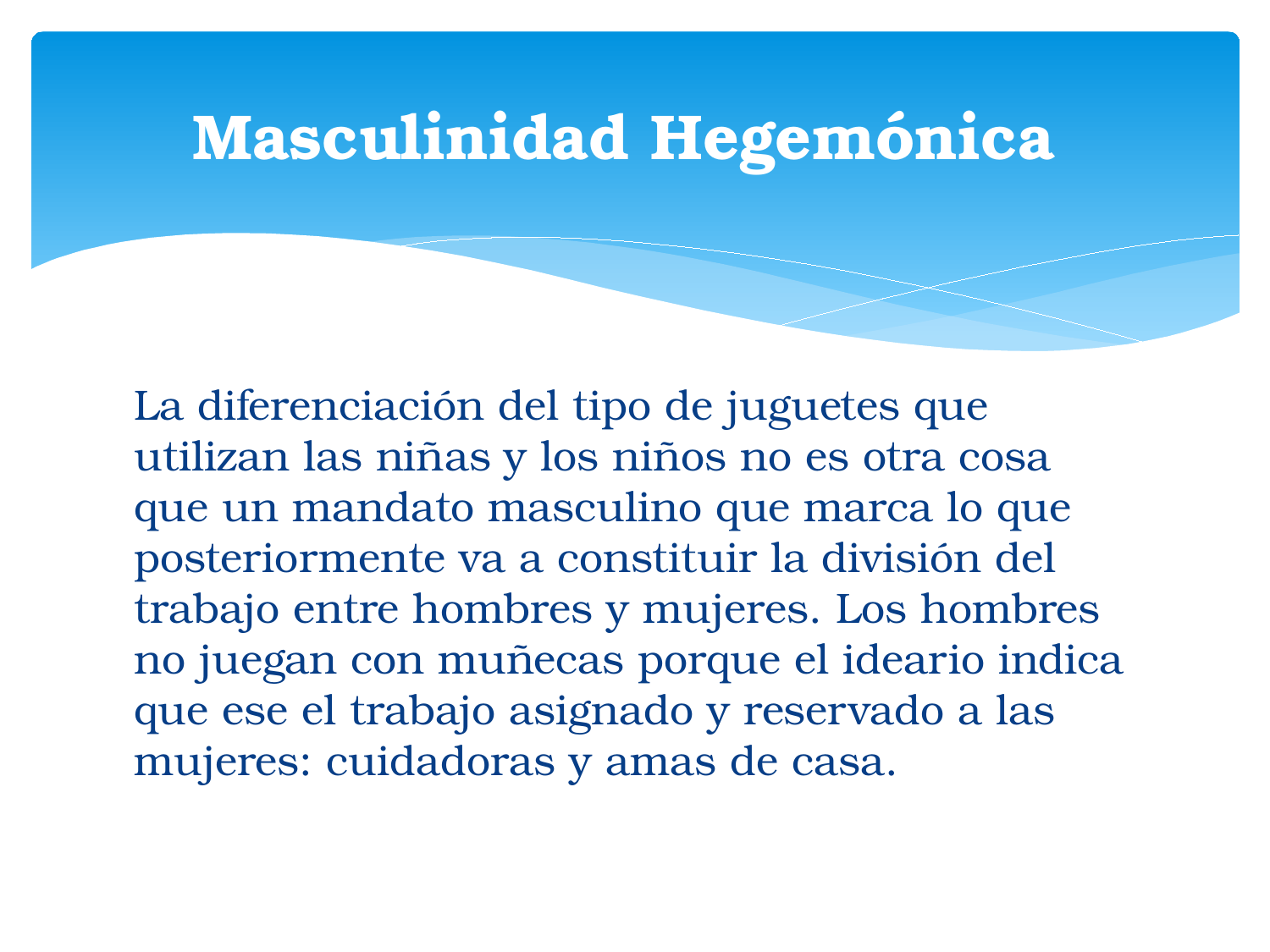

# Masculinidad Hegemónica
La diferenciación del tipo de juguetes que utilizan las niñas y los niños no es otra cosa que un mandato masculino que marca lo que posteriormente va a constituir la división del trabajo entre hombres y mujeres. Los hombres no juegan con muñecas porque el ideario indica que ese el trabajo asignado y reservado a las mujeres: cuidadoras y amas de casa.